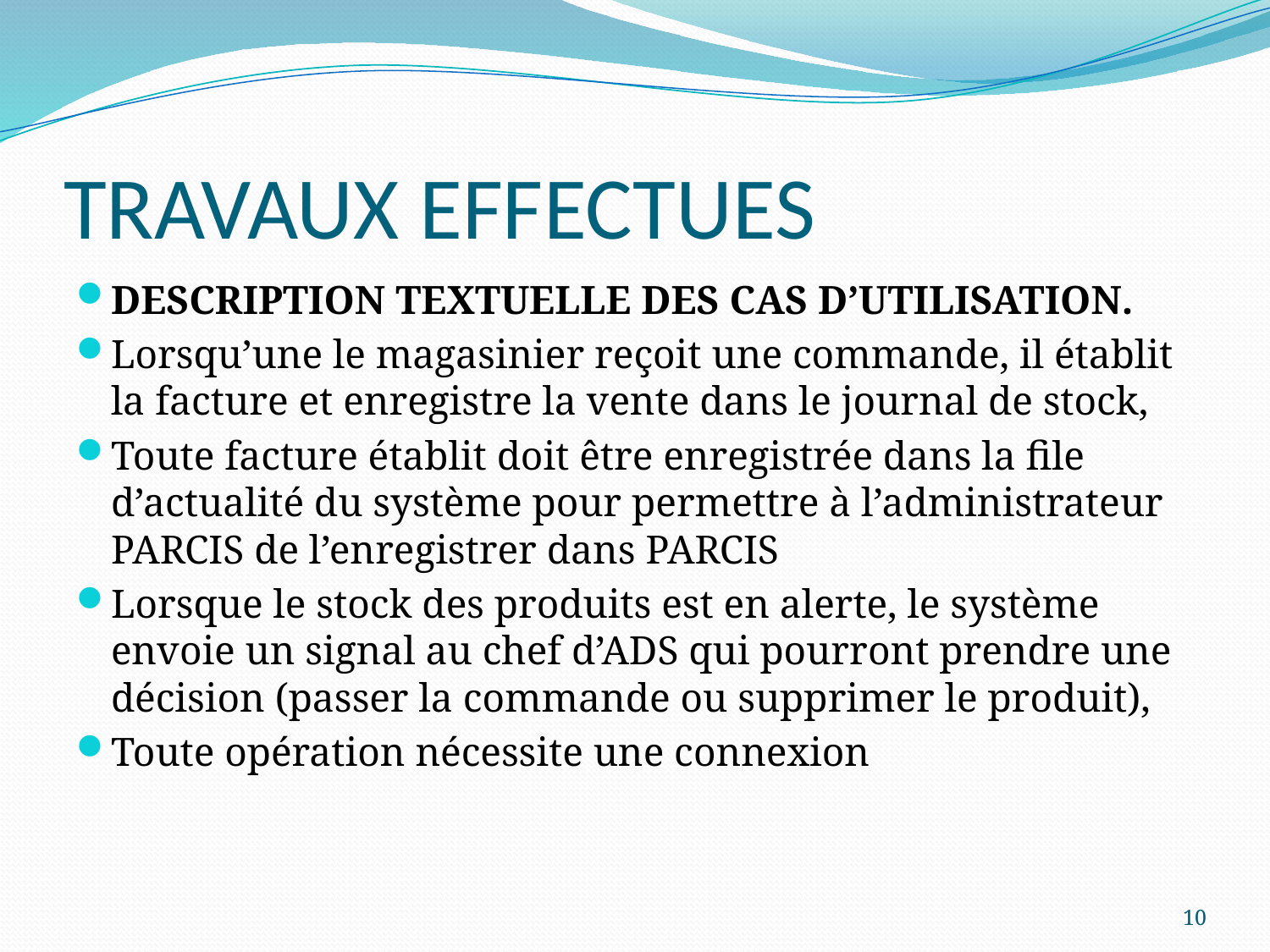

# TRAVAUX EFFECTUES
DESCRIPTION TEXTUELLE DES CAS D’UTILISATION.
Lorsqu’une le magasinier reçoit une commande, il établit la facture et enregistre la vente dans le journal de stock,
Toute facture établit doit être enregistrée dans la file d’actualité du système pour permettre à l’administrateur PARCIS de l’enregistrer dans PARCIS
Lorsque le stock des produits est en alerte, le système envoie un signal au chef d’ADS qui pourront prendre une décision (passer la commande ou supprimer le produit),
Toute opération nécessite une connexion

10